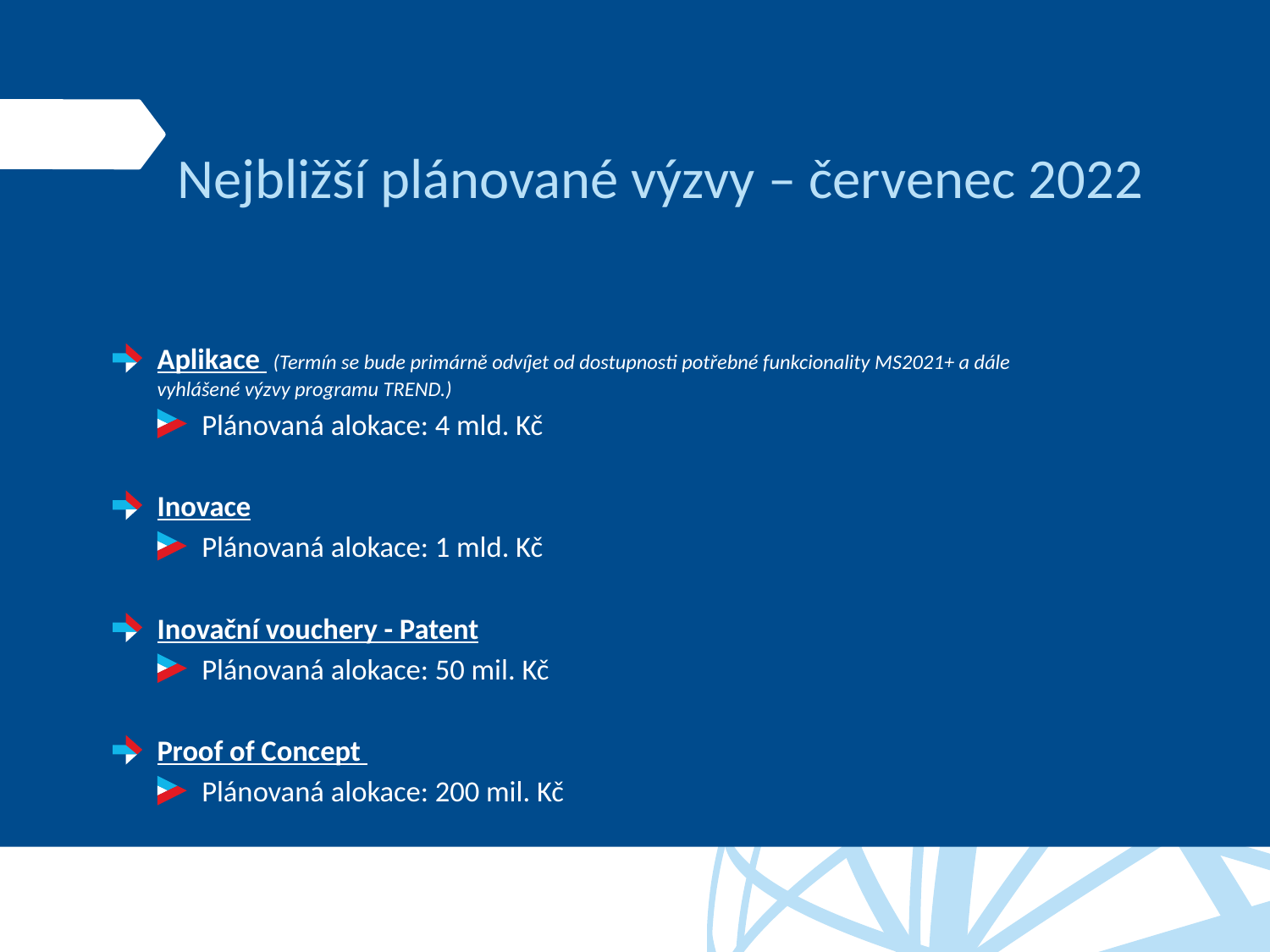

# Nejbližší plánované výzvy – červenec 2022
Aplikace  (Termín se bude primárně odvíjet od dostupnosti potřebné funkcionality MS2021+ a dále vyhlášené výzvy programu TREND.)
Plánovaná alokace: 4 mld. Kč

Inovace
Plánovaná alokace: 1 mld. Kč

Inovační vouchery - Patent
Plánovaná alokace: 50 mil. Kč

Proof of Concept
Plánovaná alokace: 200 mil. Kč